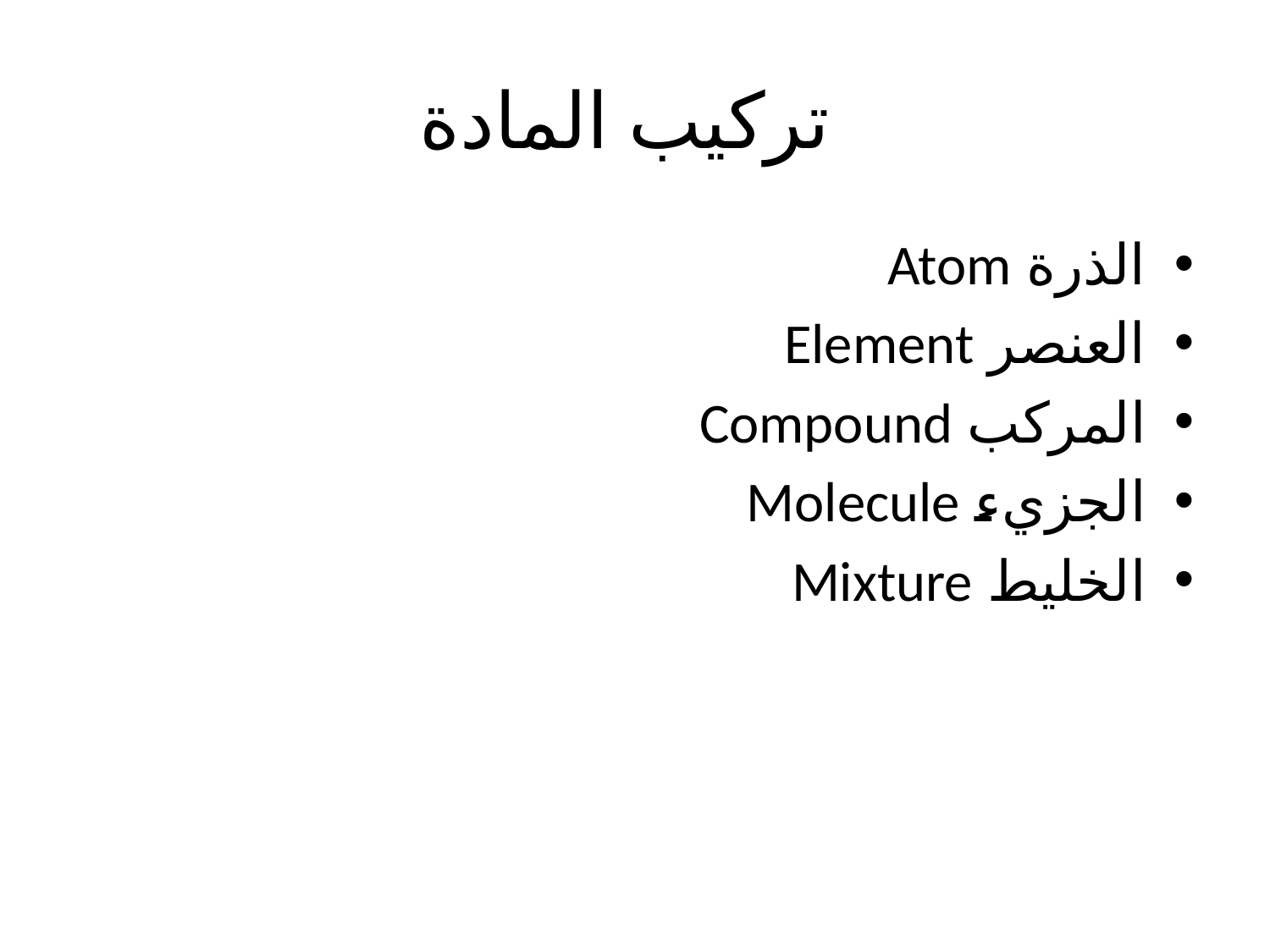

# تركيب المادة
الذرة Atom
العنصر Element
المركب Compound
الجزيء Molecule
الخليط Mixture